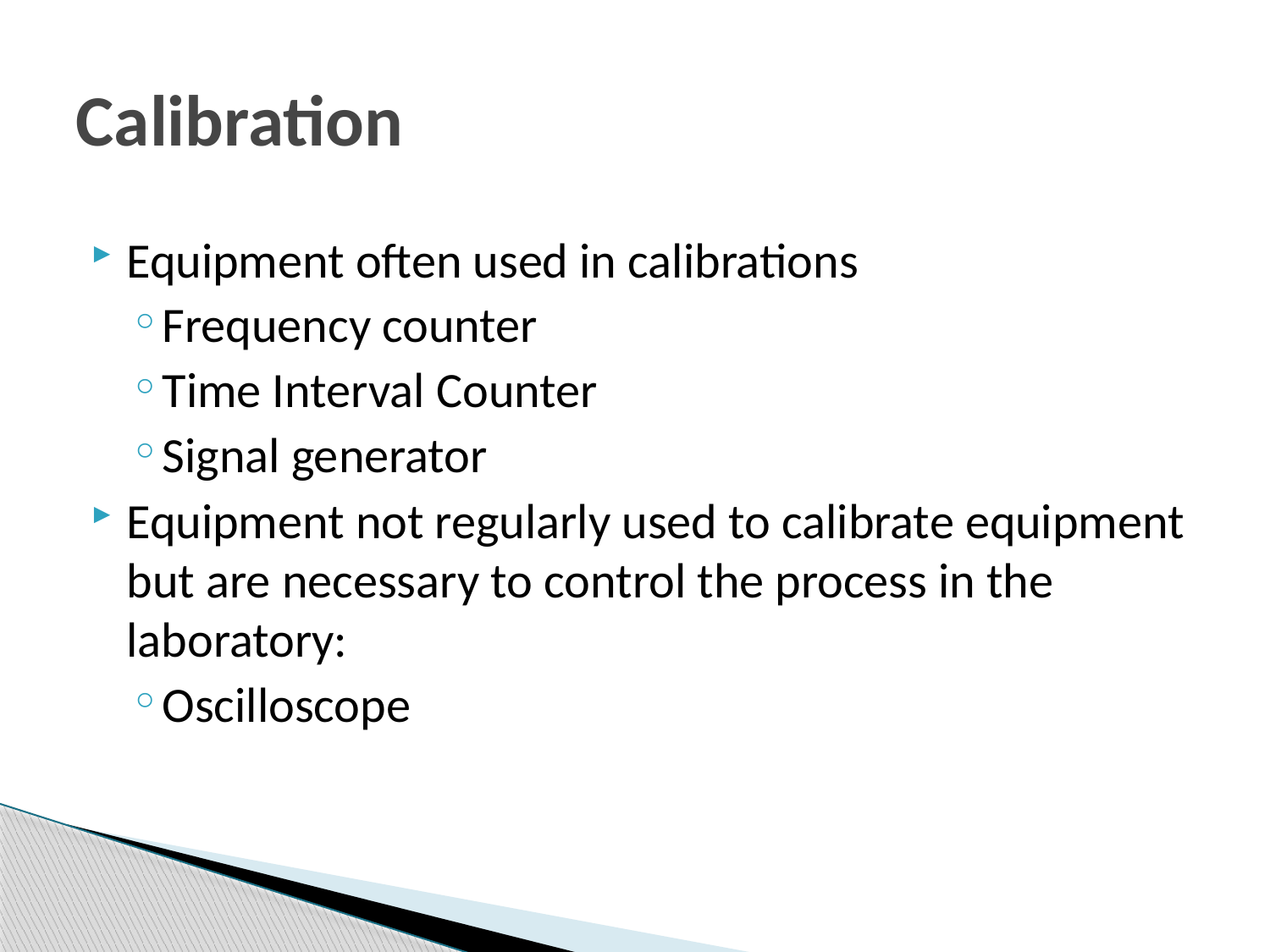

# Calibration
Equipment often used in calibrations
Frequency counter
Time Interval Counter
Signal generator
Equipment not regularly used to calibrate equipment but are necessary to control the process in the laboratory:
Oscilloscope